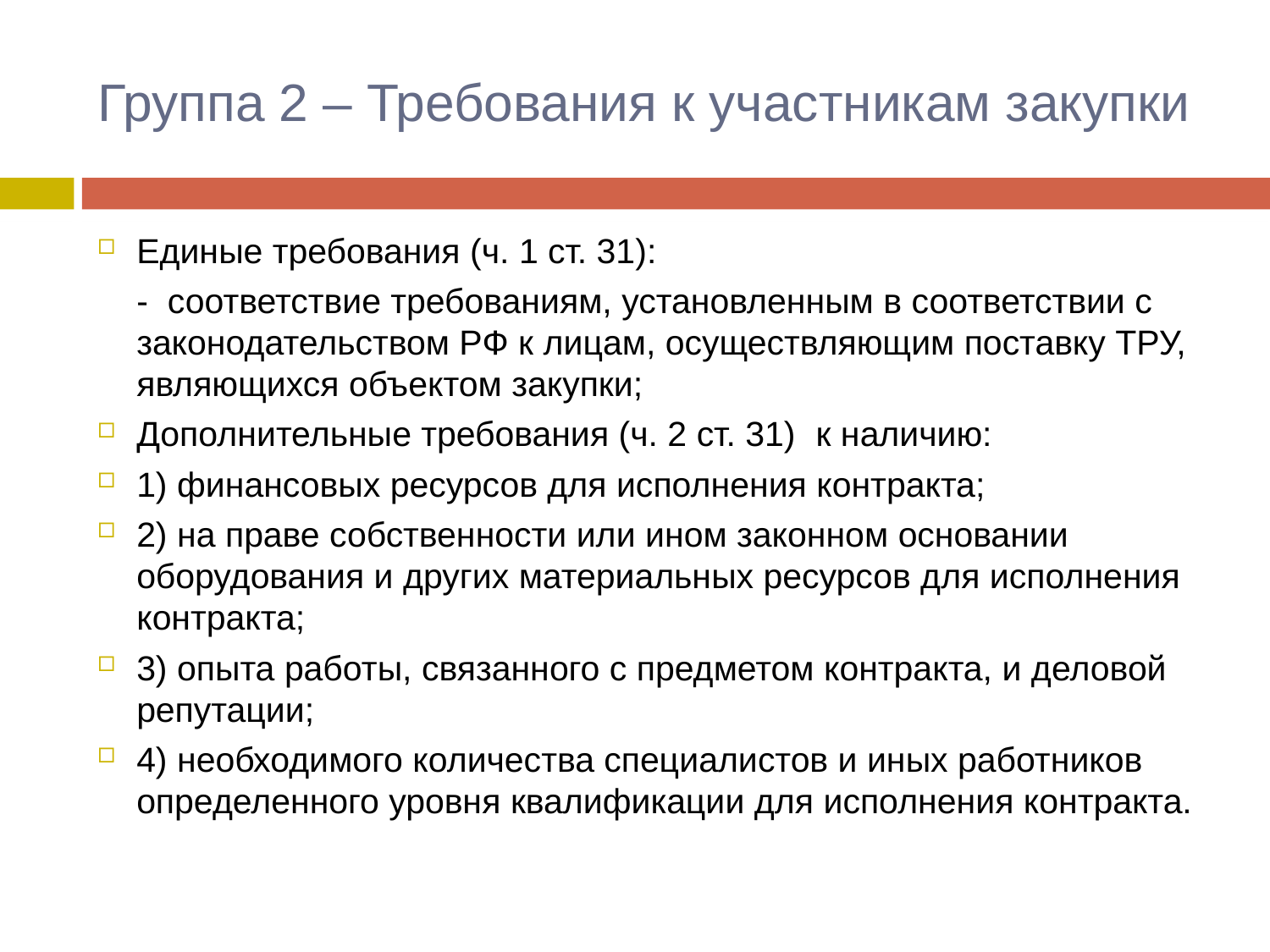

# Группа 2 – Требования к участникам закупки
Единые требования (ч. 1 ст. 31):
	-  соответствие требованиям, установленным в соответствии с законодательством РФ к лицам, осуществляющим поставку ТРУ, являющихся объектом закупки;
Дополнительные требования (ч. 2 ст. 31)  к наличию:
1) финансовых ресурсов для исполнения контракта;
2) на праве собственности или ином законном основании оборудования и других материальных ресурсов для исполнения контракта;
3) опыта работы, связанного с предметом контракта, и деловой репутации;
4) необходимого количества специалистов и иных работников определенного уровня квалификации для исполнения контракта.